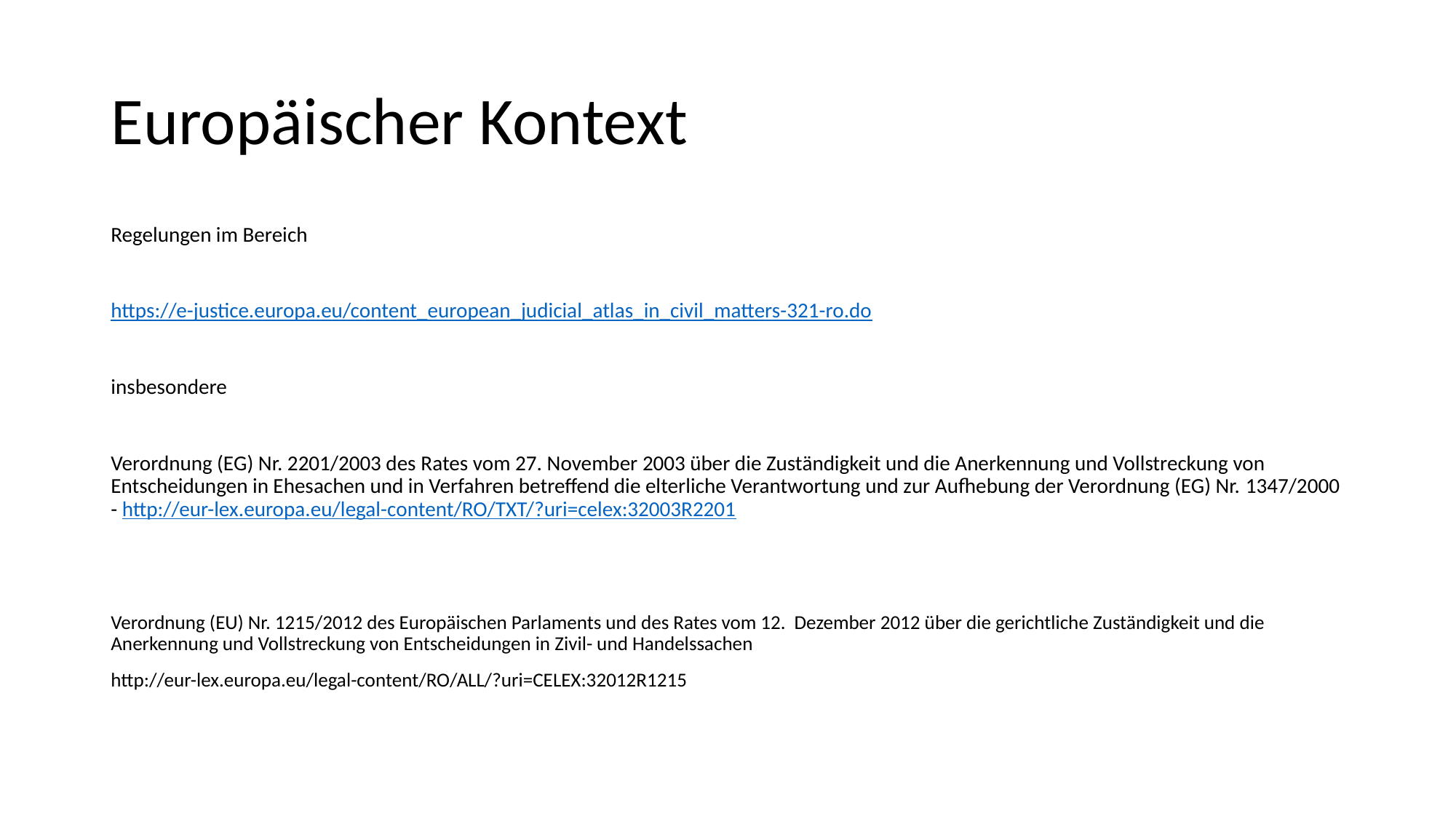

# Europäischer Kontext
Regelungen im Bereich

https://e-justice.europa.eu/content_european_judicial_atlas_in_civil_matters-321-ro.do

insbesondere

Verordnung (EG) Nr. 2201/2003 des Rates vom 27. November 2003 über die Zuständigkeit und die Anerkennung und Vollstreckung von Entscheidungen in Ehesachen und in Verfahren betreffend die elterliche Verantwortung und zur Aufhebung der Verordnung (EG) Nr. 1347/2000 - http://eur-lex.europa.eu/legal-content/RO/TXT/?uri=celex:32003R2201

Verordnung (EU) Nr. 1215/2012 des Europäischen Parlaments und des Rates vom 12.  Dezember 2012 über die gerichtliche Zuständigkeit und die Anerkennung und Vollstreckung von Entscheidungen in Zivil- und Handelssachen
http://eur-lex.europa.eu/legal-content/RO/ALL/?uri=CELEX:32012R1215